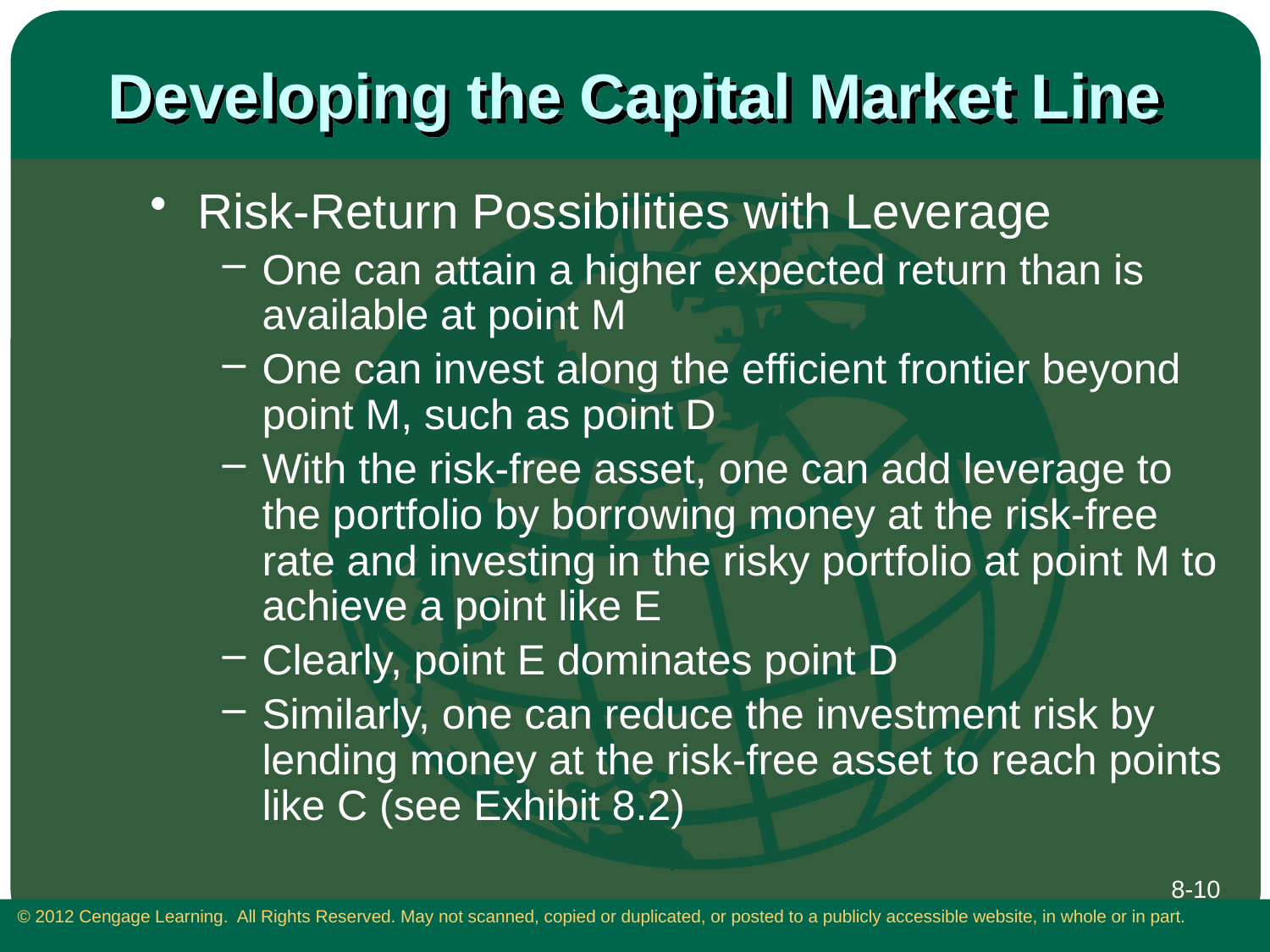

Developing the Capital Market Line
Risk-Return Possibilities with Leverage
One can attain a higher expected return than is available at point M
One can invest along the efficient frontier beyond point M, such as point D
With the risk-free asset, one can add leverage to the portfolio by borrowing money at the risk-free rate and investing in the risky portfolio at point M to achieve a point like E
Clearly, point E dominates point D
Similarly, one can reduce the investment risk by lending money at the risk-free asset to reach points like C (see Exhibit 8.2)

8-10
 © 2012 Cengage Learning.  All Rights Reserved. May not scanned, copied or duplicated, or posted to a publicly accessible website, in whole or in part.